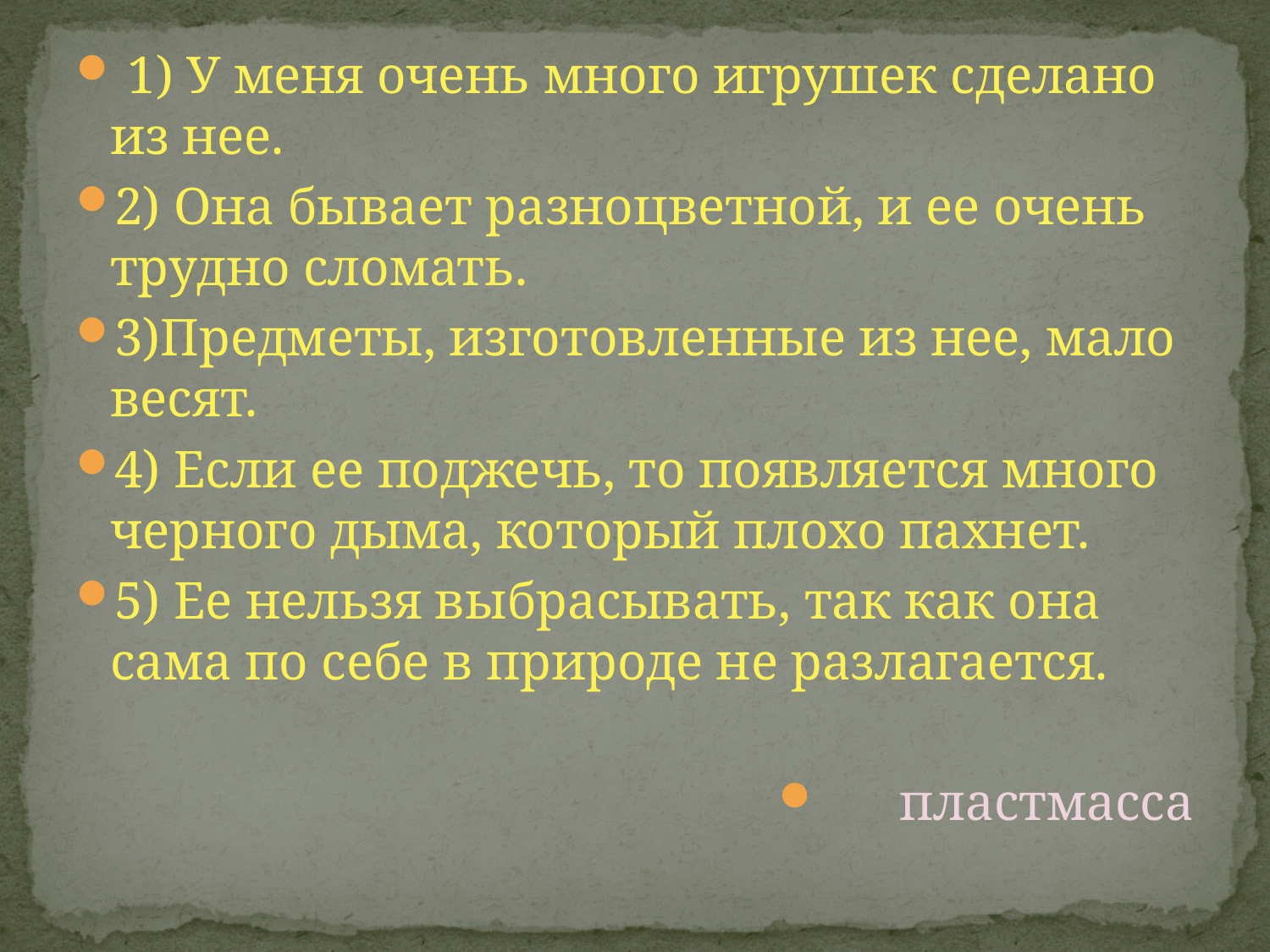

1) У меня очень много игрушек сделано из нее.
2) Она бывает разноцветной, и ее очень трудно сломать.
3)Предметы, изготовленные из нее, мало весят.
4) Если ее поджечь, то появляется много черного дыма, который плохо пахнет.
5) Ее нельзя выбрасывать, так как она сама по себе в природе не разлагается.

пластмасса
#